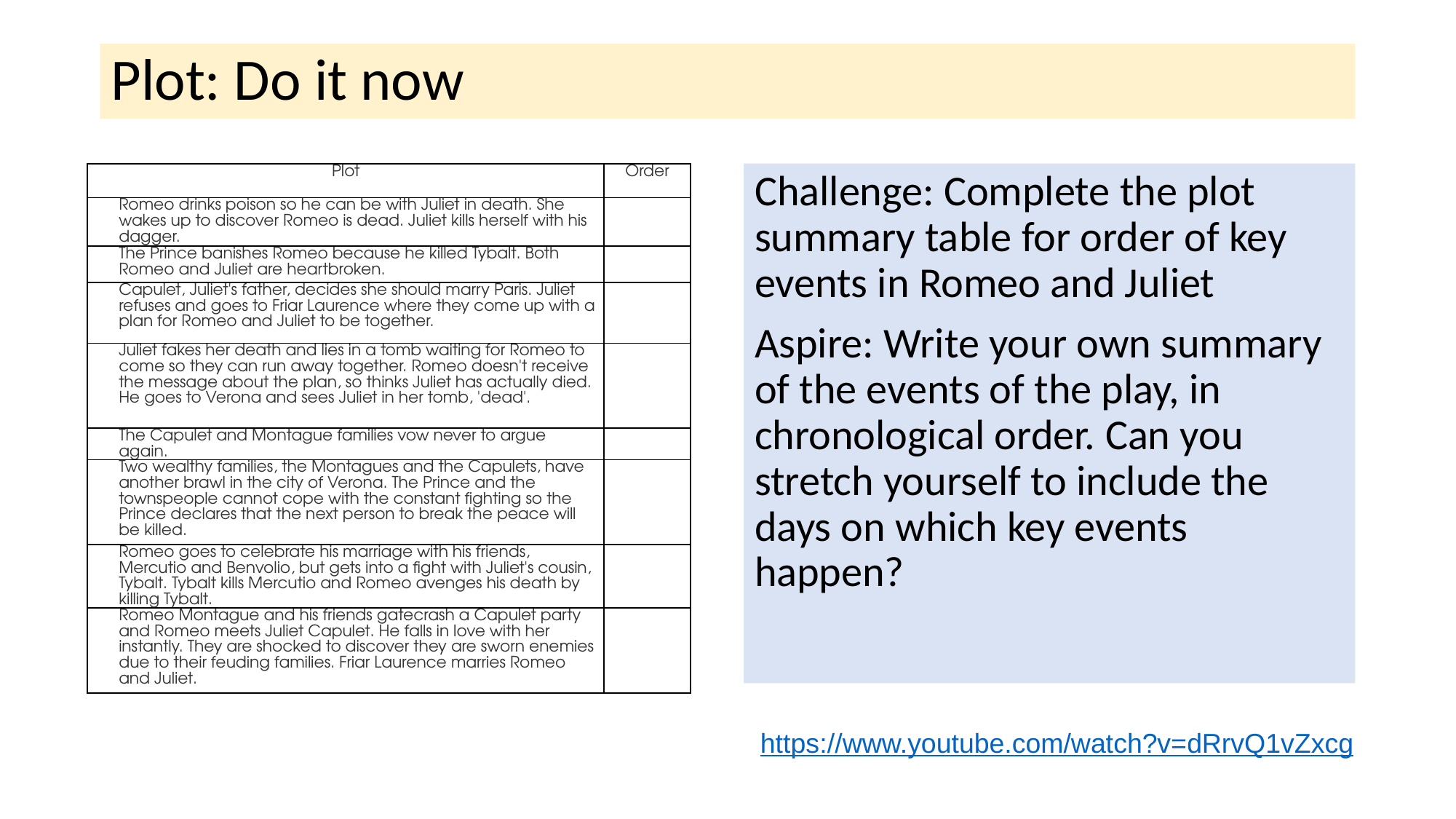

# Plot: Do it now

| Plot | Order |
| --- | --- |
| Romeo drinks poison so he can be with Juliet in death. She wakes up to discover Romeo is dead. Juliet kills herself with his dagger. |  |
| The Prince banishes Romeo because he killed Tybalt. Both Romeo and Juliet are heartbroken. |  |
| Capulet, Juliet's father, decides she should marry Paris. Juliet refuses and goes to Friar Laurence where they come up with a plan for Romeo and Juliet to be together. |  |
| Juliet fakes her death and lies in a tomb waiting for Romeo to come so they can run away together. Romeo doesn't receive the message about the plan, so thinks Juliet has actually died. He goes to Verona and sees Juliet in her tomb, 'dead'. |  |
| The Capulet and Montague families vow never to argue again. |  |
| Two wealthy families, the Montagues and the Capulets, have another brawl in the city of Verona. The Prince and the townspeople cannot cope with the constant fighting so the Prince declares that the next person to break the peace will be killed. |  |
| Romeo goes to celebrate his marriage with his friends, Mercutio and Benvolio, but gets into a fight with Juliet's cousin, Tybalt. Tybalt kills Mercutio and Romeo avenges his death by killing Tybalt. |  |
| Romeo Montague and his friends gatecrash a Capulet party and Romeo meets Juliet Capulet. He falls in love with her instantly. They are shocked to discover they are sworn enemies due to their feuding families. Friar Laurence marries Romeo and Juliet. |  |
Challenge: Complete the plot summary table for order of key events in Romeo and Juliet
Aspire: Write your own summary of the events of the play, in chronological order. Can you stretch yourself to include the days on which key events happen?
https://www.youtube.com/watch?v=dRrvQ1vZxcg